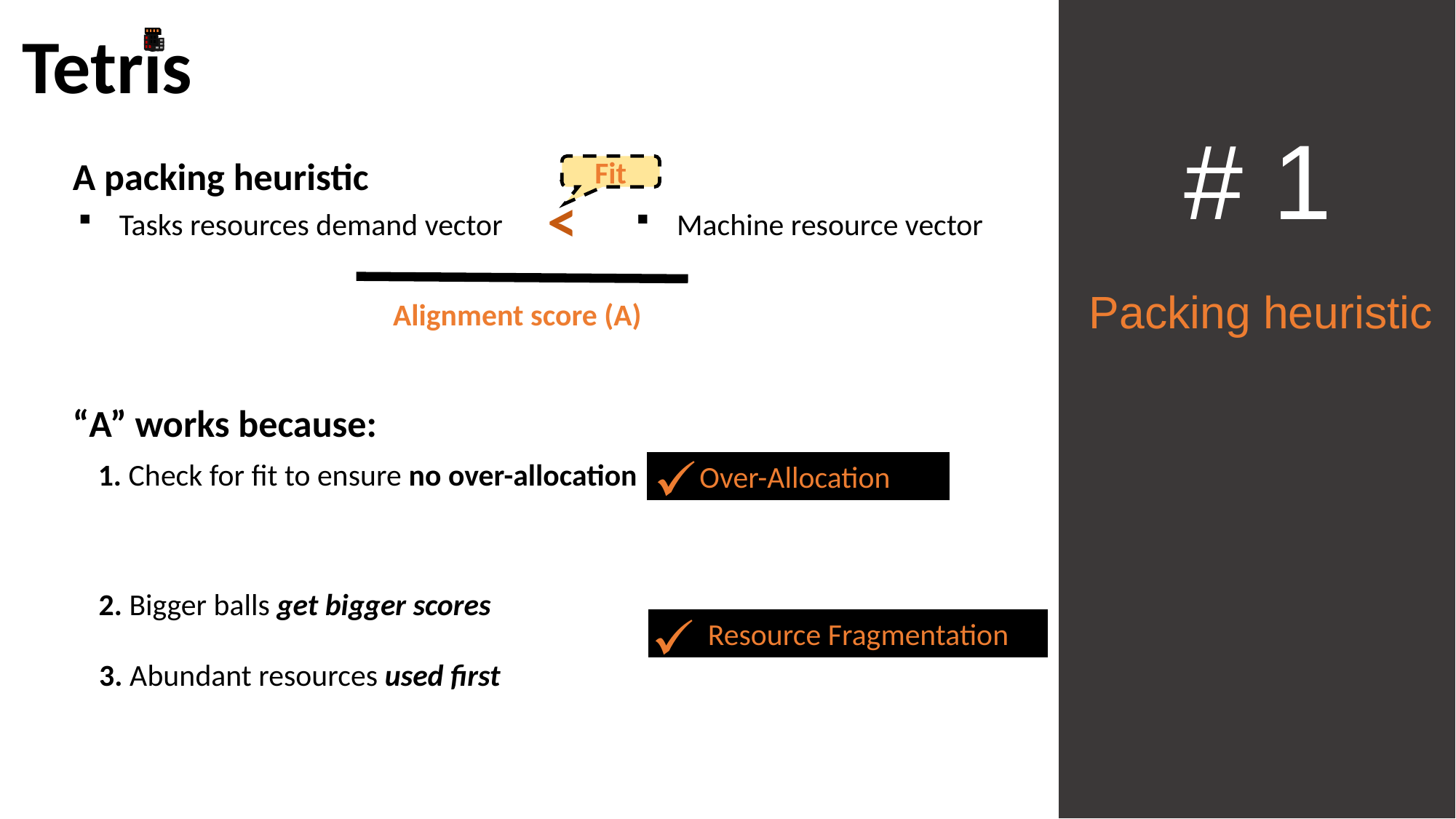

Tetris

# 1
A packing heuristic
Fit
<
Tasks resources demand vector
Machine resource vector
Packing heuristic
Alignment score (A)
“A” works because:
1. Check for fit to ensure no over-allocation
Over-Allocation

2. Bigger balls get bigger scores
   Resource Fragmentation

3. Abundant resources used first
11
Packing tasks to machines = Multi-Dimensional Bin Packing
Ball = Task resource demands vector
Bin  = Machine available resource vector